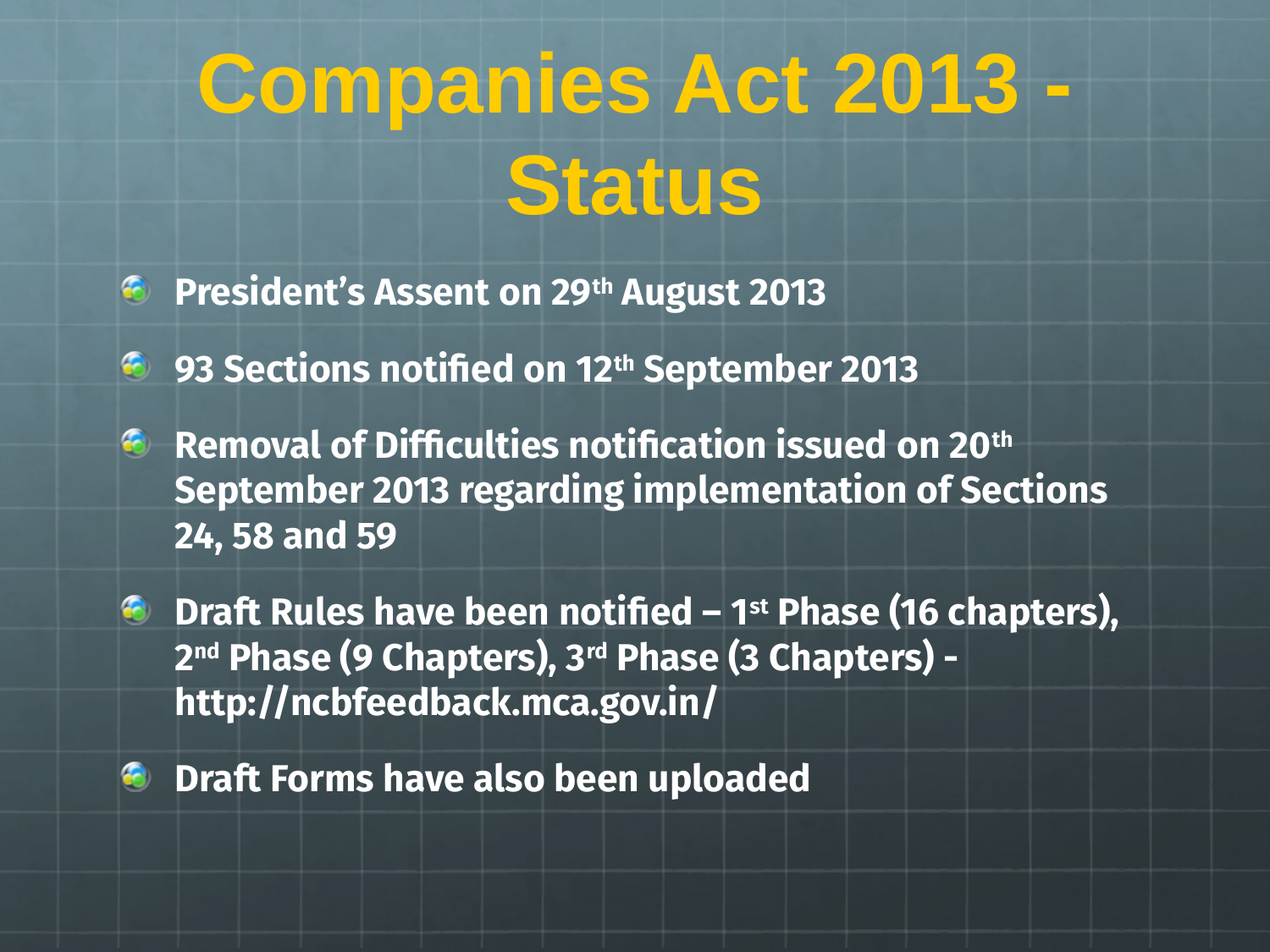

# Companies Act 2013 - Status
President’s Assent on 29th August 2013
93 Sections notified on 12th September 2013
Removal of Difficulties notification issued on 20th September 2013 regarding implementation of Sections 24, 58 and 59
Draft Rules have been notified – 1st Phase (16 chapters), 2nd Phase (9 Chapters), 3rd Phase (3 Chapters) - http://ncbfeedback.mca.gov.in/
Draft Forms have also been uploaded